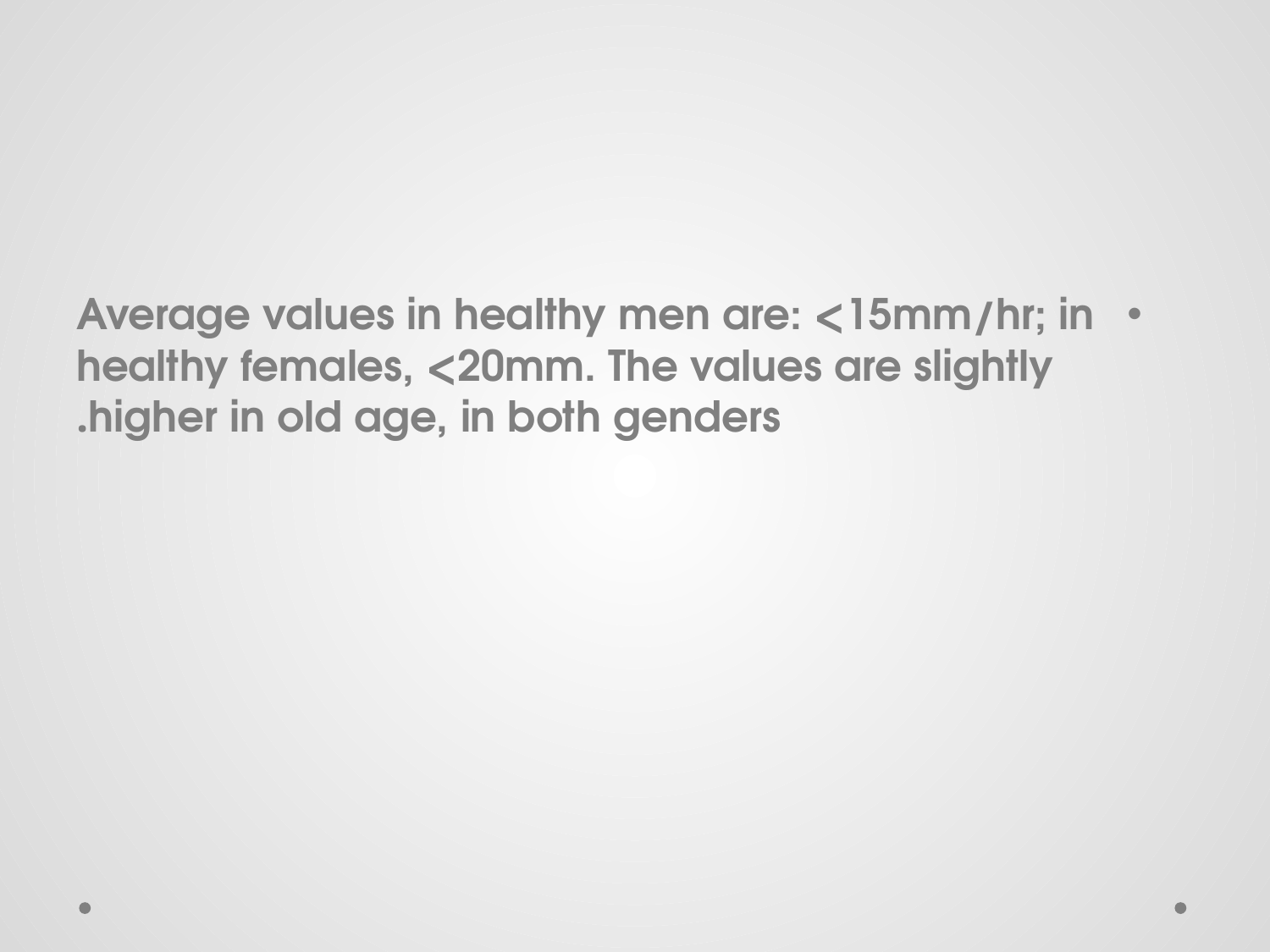

#

Average values in healthy men are: <15mm/hr; in healthy females, <20mm. The values are slightly higher in old age, in both genders.